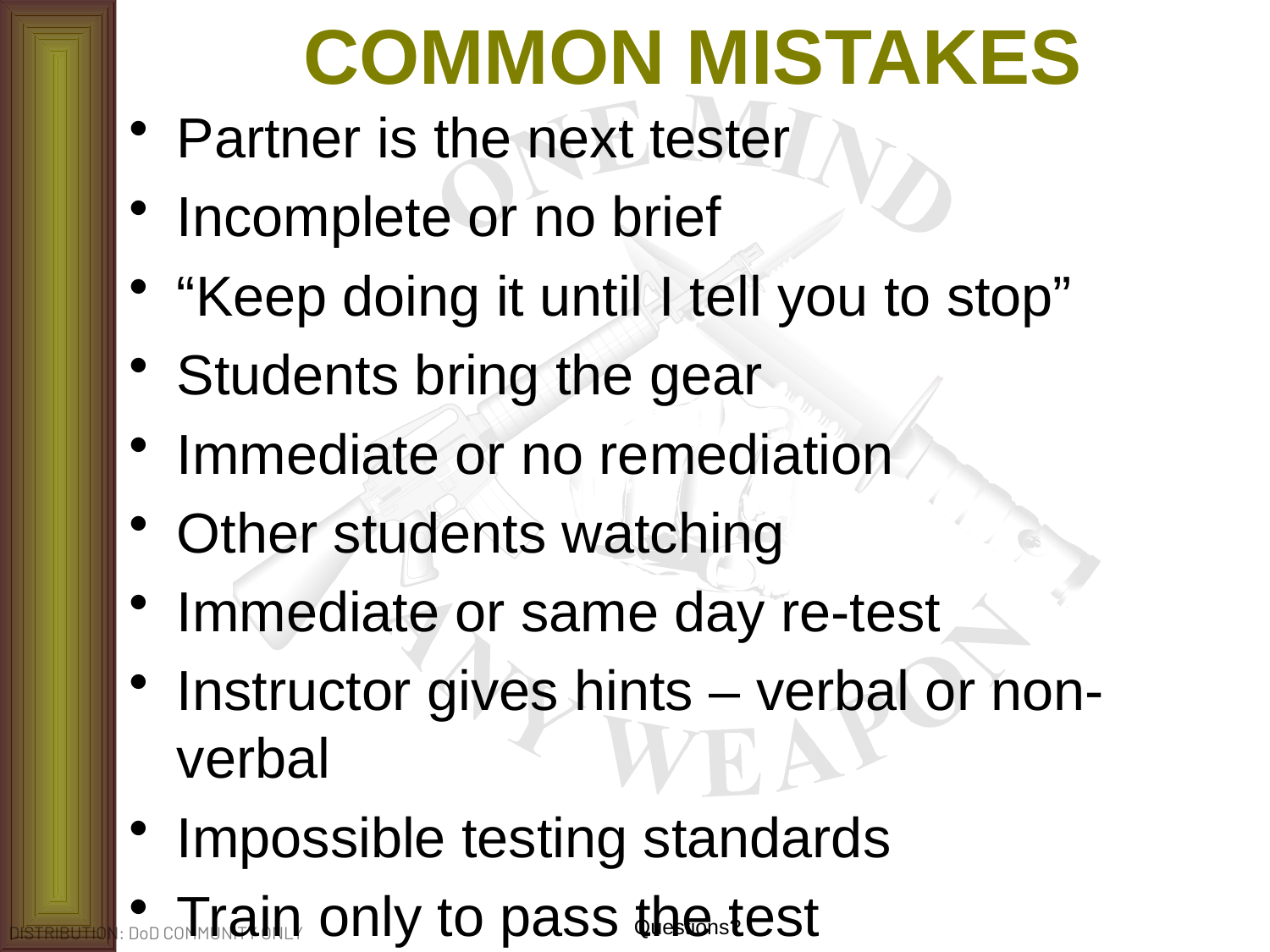

# COMMON MISTAKES
Partner is the next tester
Incomplete or no brief
“Keep doing it until I tell you to stop”
Students bring the gear
Immediate or no remediation
Other students watching
Immediate or same day re-test
Instructor gives hints – verbal or non-verbal
Impossible testing standards
Train only to pass the test
Questions?